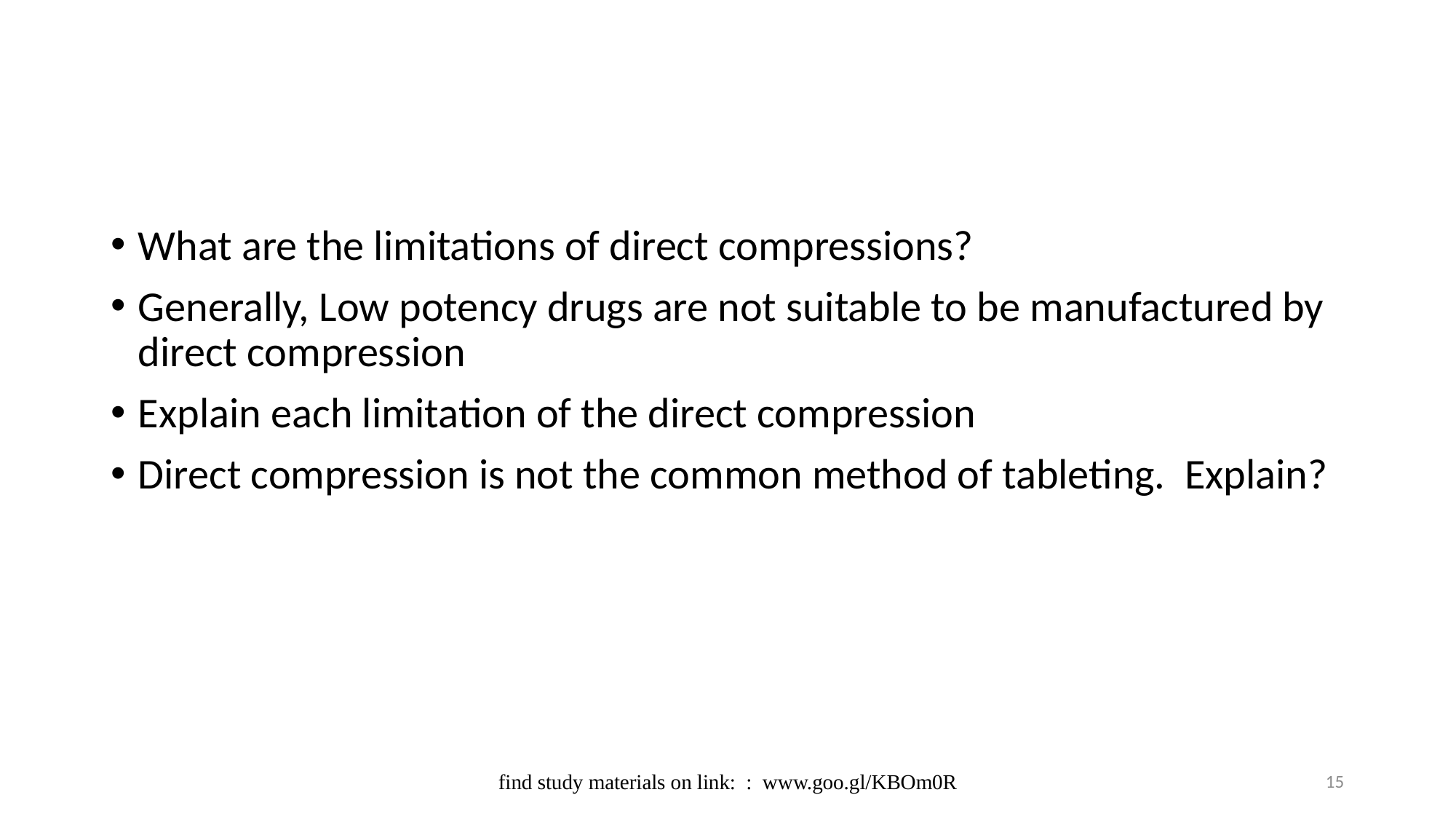

#
What are the limitations of direct compressions?
Generally, Low potency drugs are not suitable to be manufactured by direct compression
Explain each limitation of the direct compression
Direct compression is not the common method of tableting.  Explain?

find study materials on link:  :  www.goo.gl/KBOm0R
15